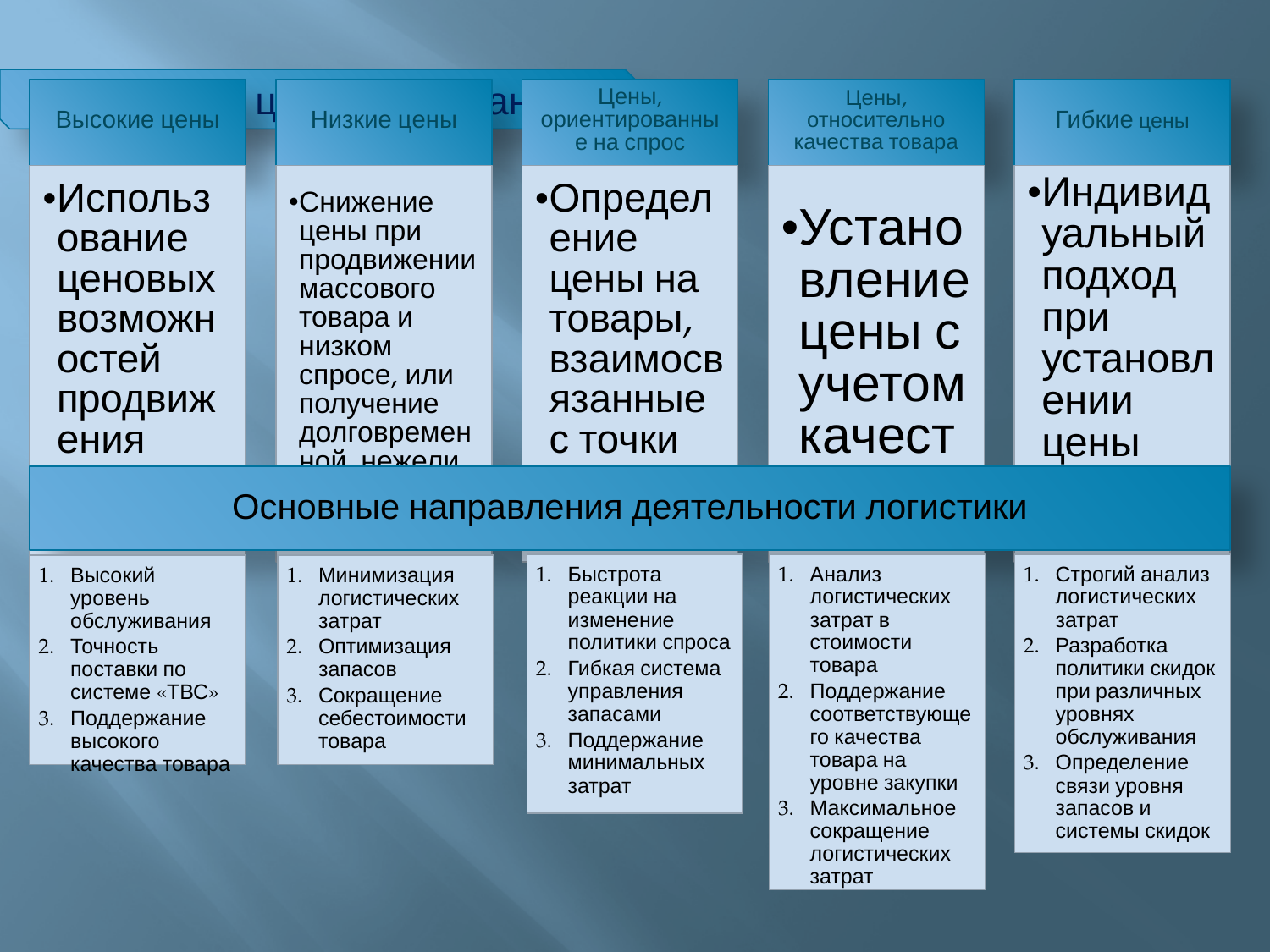

Высокие цены
Низкие цены
Цены, относительно качества товара
Гибкие цены
Стратегия ценообразования

Основные направления деятельности логистики
Анализ логистических затрат в стоимости товара
Поддержание соответствующего качества товара на уровне закупки
Максимальное сокращение логистических затрат

Быстрота реакции на изменение политики спроса
Гибкая система управления запасами
Поддержание минимальных затрат

Строгий анализ логистических затрат
Разработка политики скидок при различных уровнях обслуживания
Определение связи уровня запасов и системы скидок

Высокий уровень обслуживания
Точность поставки по системе «ТВС»
Поддержание высокого качества товара

Минимизация логистических затрат
Оптимизация запасов
Сокращение себестоимости товара